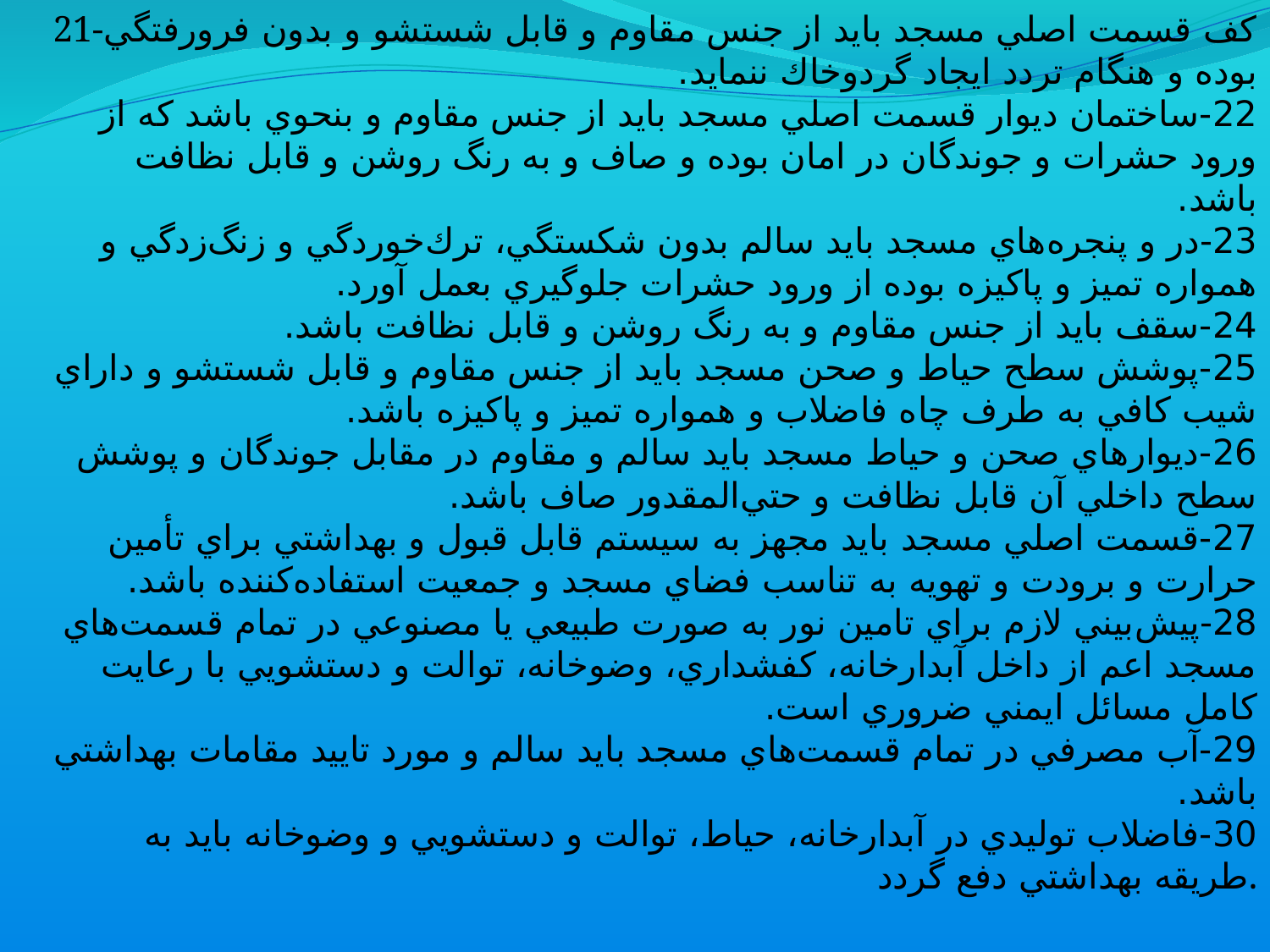

21-كف قسمت اصلي مسجد بايد از جنس مقاوم و قابل شستشو و بدون فرورفتگي بوده و هنگام تردد ايجاد گردوخاك ننمايد.
22-ساختمان ديوار قسمت اصلي مسجد بايد از جنس مقاوم و بنحوي باشد كه از ورود حشرات و جوندگان در امان بوده و صاف و به رنگ روشن و قابل نظافت باشد.
23-در و پنجره‌هاي مسجد بايد سالم بدون شكستگي، ترك‌خوردگي و زنگ‌زدگي و همواره تميز و پاكيزه بوده از ورود حشرات جلوگيري بعمل آورد.
24-سقف بايد از جنس مقاوم و به رنگ روشن و قابل نظافت باشد.
25-پوشش سطح حياط و صحن مسجد بايد از جنس مقاوم و قابل شستشو و داراي شيب كافي به طرف چاه فاضلاب و همواره تميز و پاكيزه باشد.
26-ديوارهاي صحن و حياط مسجد بايد سالم و مقاوم در مقابل جوندگان و پوشش سطح داخلي آن قابل نظافت و حتي‌المقدور صاف باشد.
27-قسمت اصلي مسجد بايد مجهز به سيستم قابل قبول و بهداشتي براي تأمين حرارت و برودت و تهويه به تناسب فضاي مسجد و جمعيت استفاده‌كننده باشد.
28-پيش‌بيني لازم براي تامين نور به صورت طبيعي يا مصنوعي در تمام قسمت‌هاي مسجد اعم از داخل آبدارخانه، كفشداري، وضوخانه، توالت و دستشويي با رعايت كامل مسائل ايمني ضروري است.
29-آب مصرفي در تمام قسمت‌هاي مسجد بايد سالم و مورد تاييد مقامات بهداشتي باشد.
30-فاضلاب توليدي در آبدارخانه، حياط، توالت و دستشويي و وضوخانه بايد به طريقه بهداشتي دفع گردد.